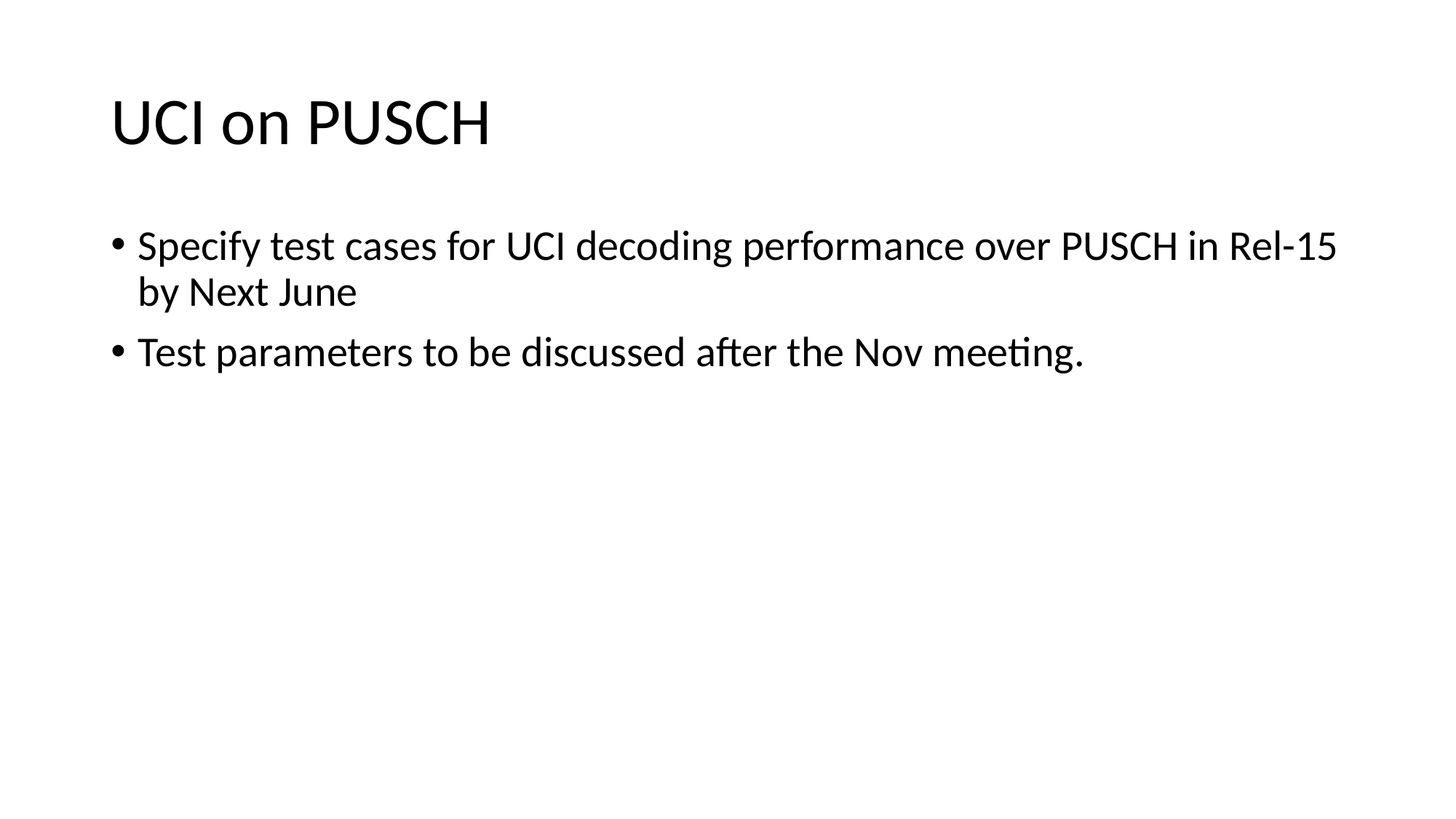

# UCI on PUSCH
Specify test cases for UCI decoding performance over PUSCH in Rel-15 by Next June
Test parameters to be discussed after the Nov meeting.